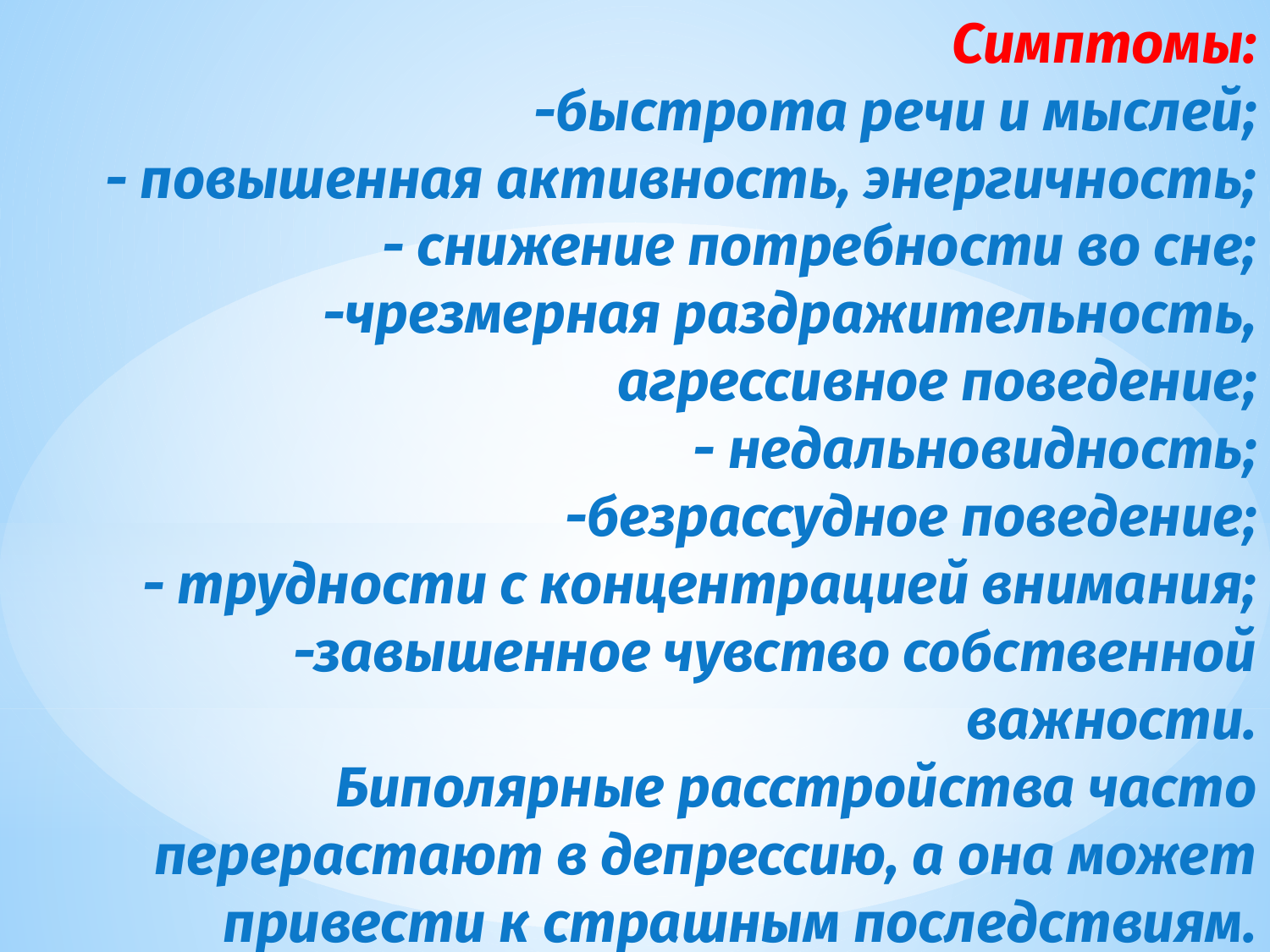

# Симптомы: -быстрота речи и мыслей; - повышенная активность, энергичность; - снижение потребности во сне; -чрезмерная раздражительность, агрессивное поведение; - недальновидность; -безрассудное поведение; - трудности с концентрацией внимания; -завышенное чувство собственной важности. Биполярные расстройства часто перерастают в депрессию, а она может привести к страшным последствиям.